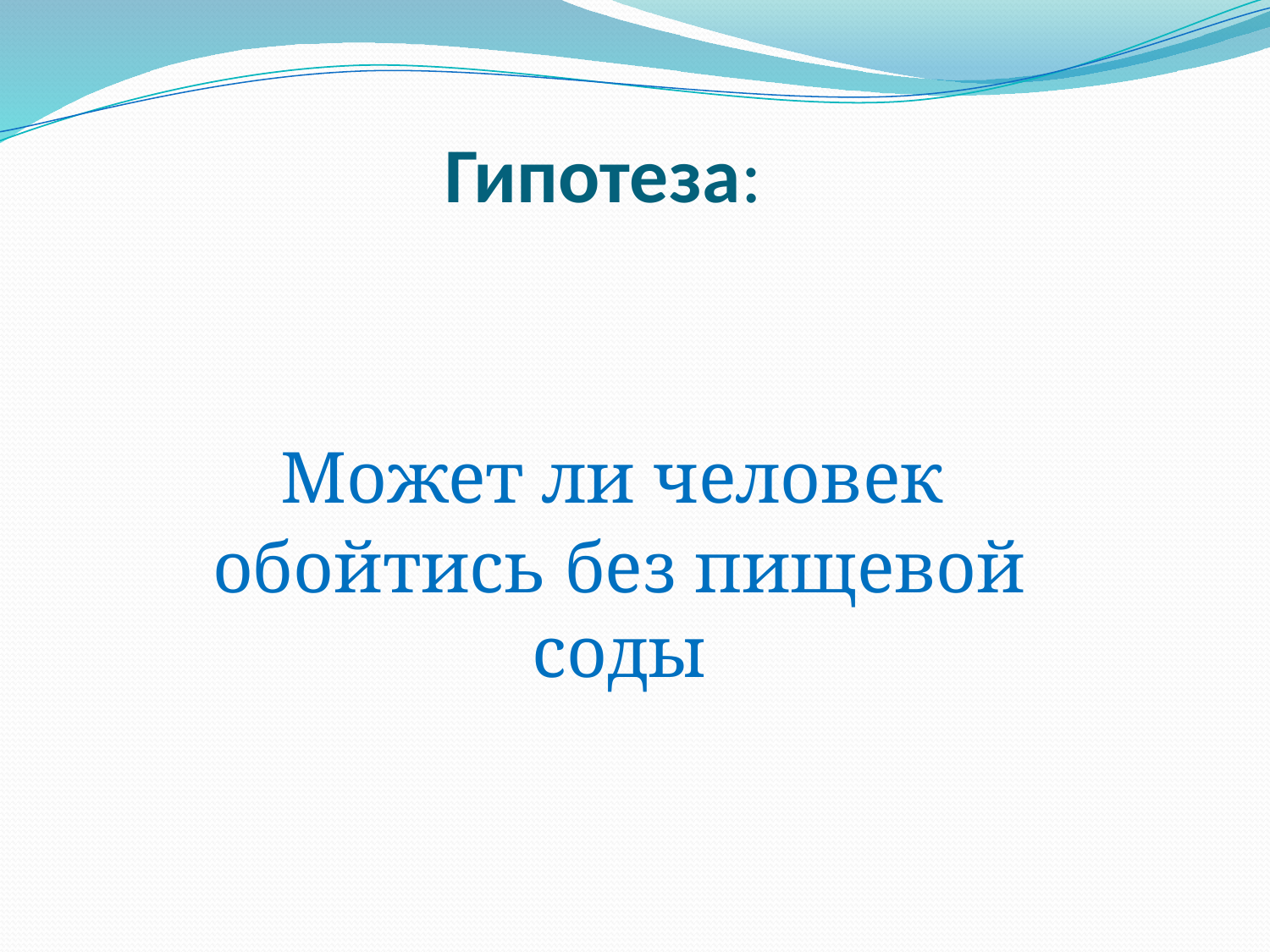

# Гипотеза:

 Может ли человек обойтись без пищевой соды